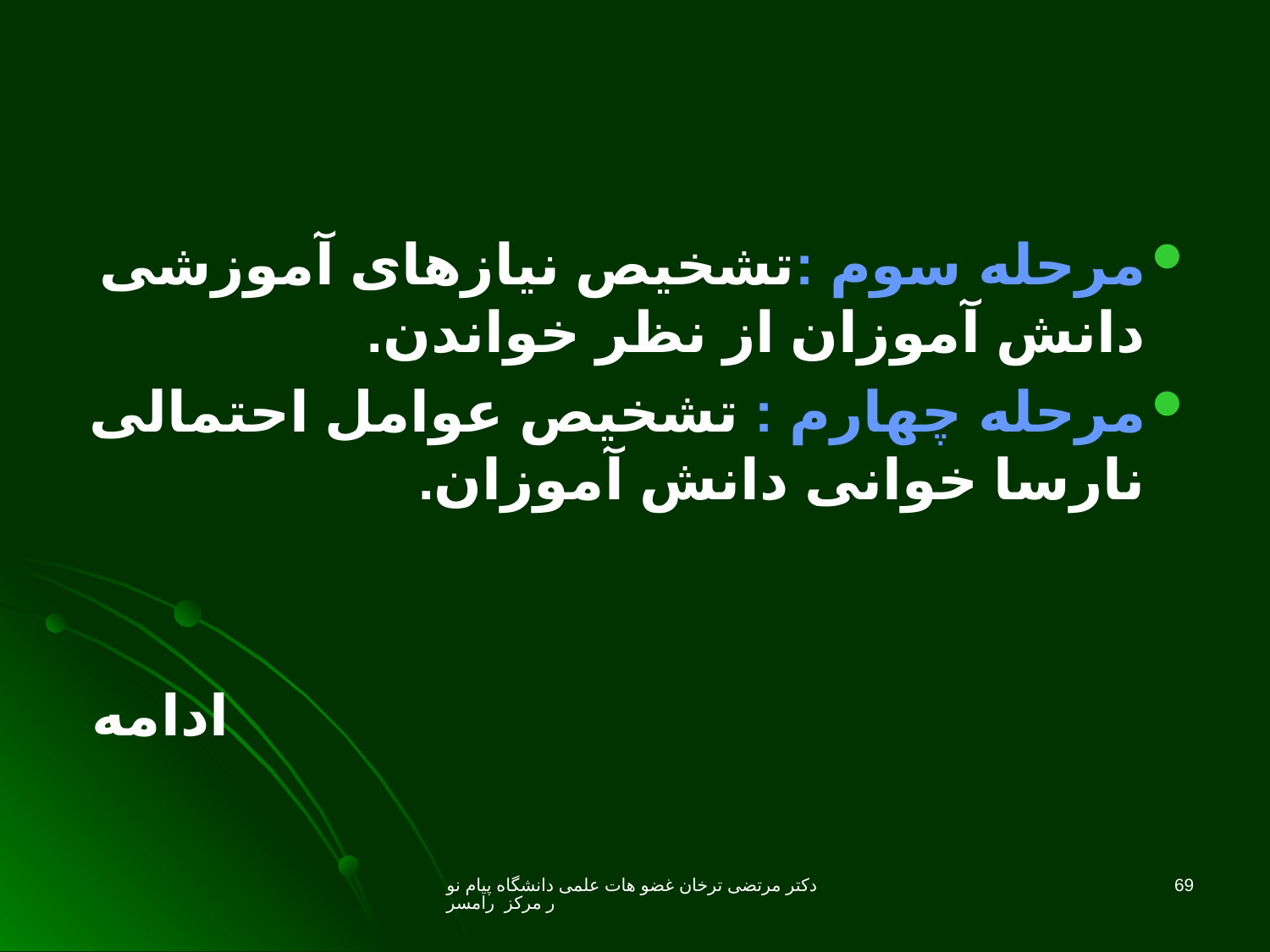

مرحله سوم :تشخیص نیازهای آموزشی دانش آموزان از نظر خواندن.
مرحله چهارم : تشخیص عوامل احتمالی نارسا خوانی دانش آموزان.

ادامه
دکتر مرتضی ترخان غضو هات علمی دانشگاه پیام نور مرکز رامسر
69